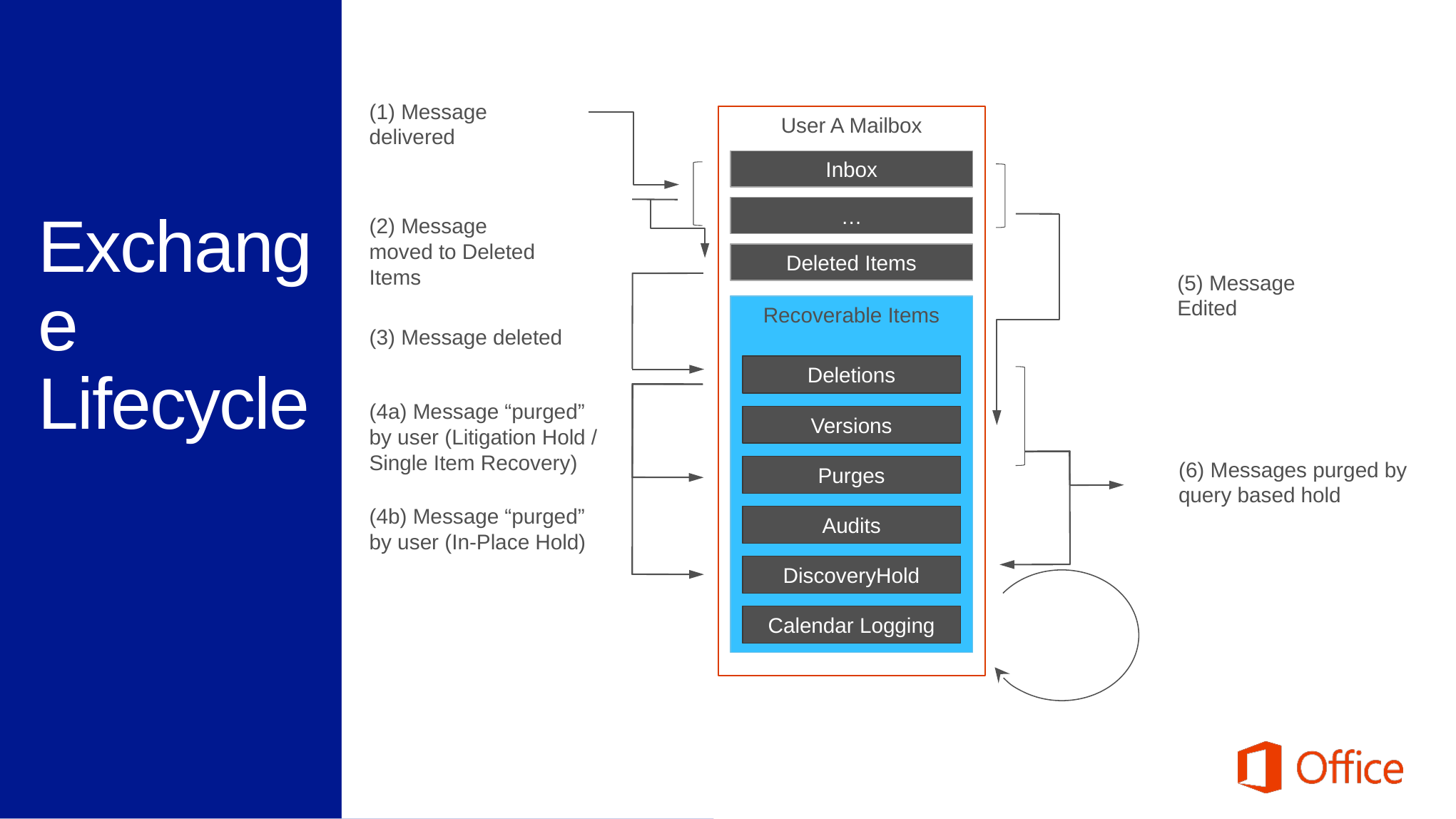

(1) Message delivered

User A Mailbox
Inbox
…
Deleted Items
Recoverable Items
Deletions
Versions
Purges
Audits
DiscoveryHold
Calendar Logging

(5) Message Edited
Exchange
Lifecycle
(2) Message moved to Deleted Items
(3) Message deleted

(6) Messages purged by query based hold
(4b) Message “purged” by user (In-Place Hold)
(4a) Message “purged” by user (Litigation Hold / Single Item Recovery)